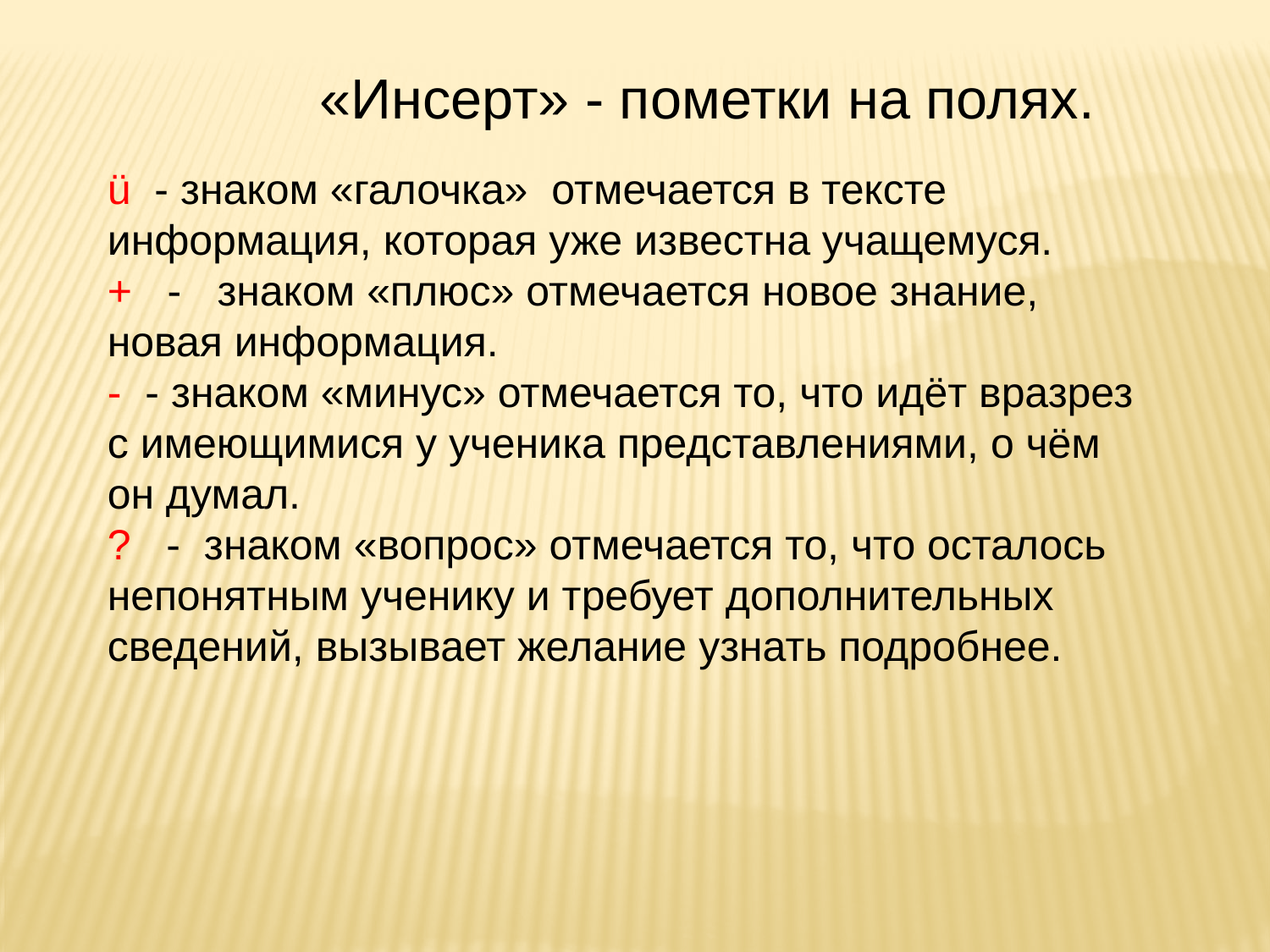

«Инсерт» - пометки на полях.
ü  - знаком «галочка»  отмечается в тексте информация, которая уже известна учащемуся.
+   -   знаком «плюс» отмечается новое знание, новая информация.
-  - знаком «минус» отмечается то, что идёт вразрез с имеющимися у ученика представлениями, о чём он думал.
?   -  знаком «вопрос» отмечается то, что осталось непонятным ученику и требует дополнительных сведений, вызывает желание узнать подробнее.